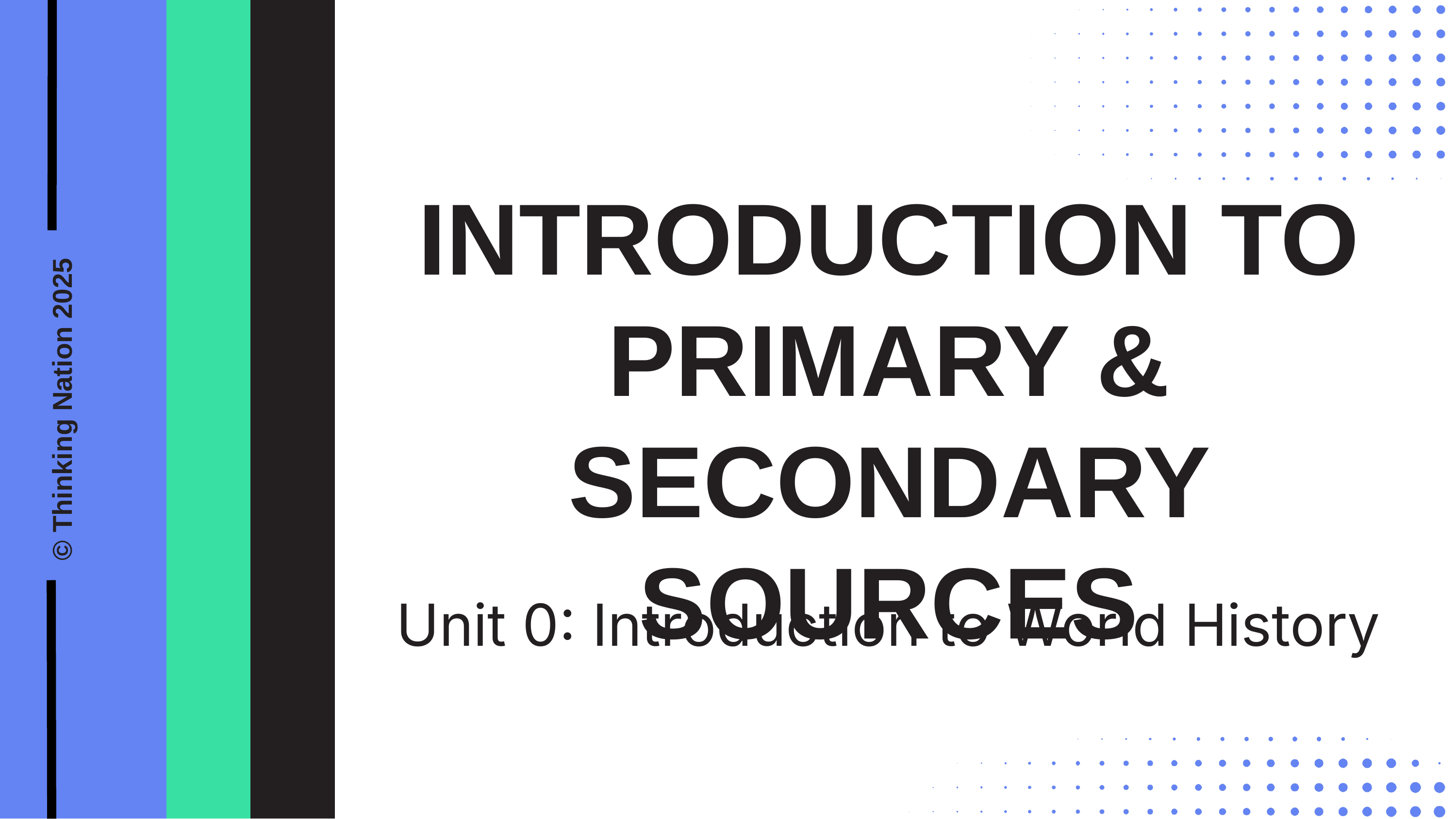

INTRODUCTION TO PRIMARY & SECONDARY SOURCES
© Thinking Nation 2025
Unit 0: Introduction to World History